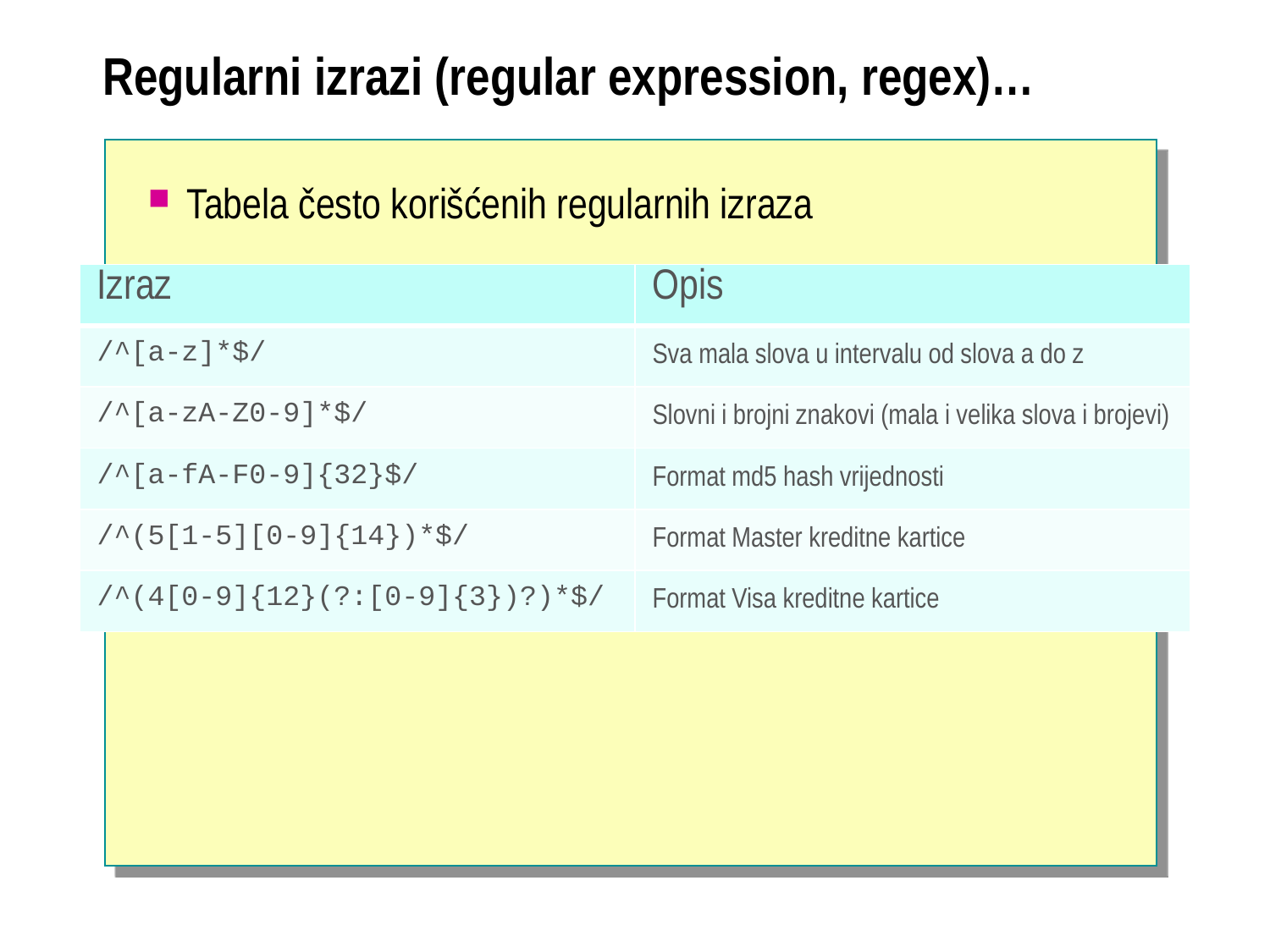

# Regularni izrazi (regular expression, regex)…
Tabela često korišćenih regularnih izraza

| Izraz | Opis |
| --- | --- |
| /^[a-z]\*$/ | Sva mala slova u intervalu od slova a do z |
| /^[a-zA-Z0-9]\*$/ | Slovni i brojni znakovi (mala i velika slova i brojevi) |
| /^[a-fA-F0-9]{32}$/ | Format md5 hash vrijednosti |
| /^(5[1-5][0-9]{14})\*$/ | Format Master kreditne kartice |
| /^(4[0-9]{12}(?:[0-9]{3})?)\*$/ | Format Visa kreditne kartice |